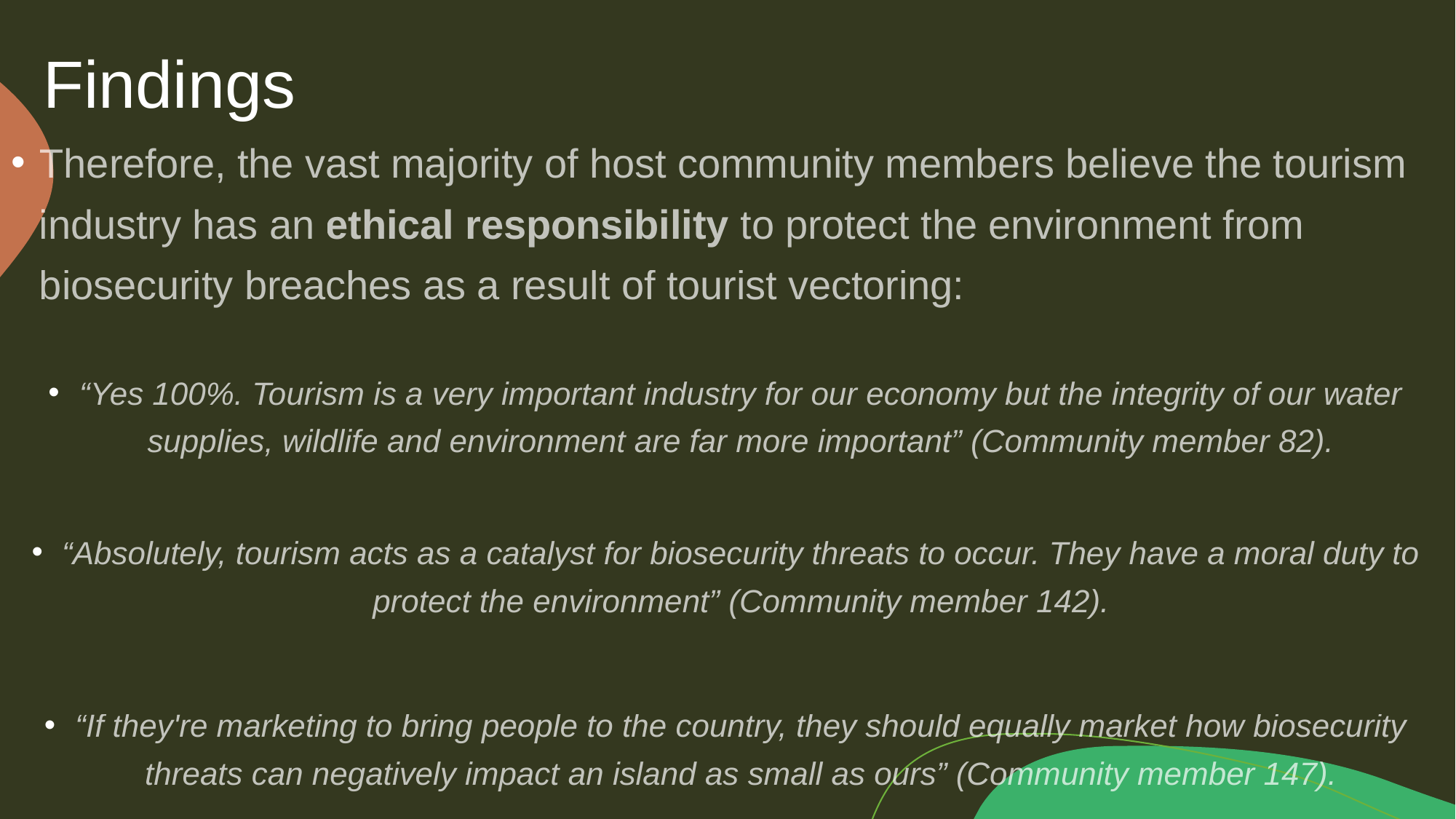

# Findings
Therefore, the vast majority of host community members believe the tourism industry has an ethical responsibility to protect the environment from biosecurity breaches as a result of tourist vectoring:

“Yes 100%. Tourism is a very important industry for our economy but the integrity of our water supplies, wildlife and environment are far more important” (Community member 82).

“Absolutely, tourism acts as a catalyst for biosecurity threats to occur. They have a moral duty to protect the environment” (Community member 142).

“If they're marketing to bring people to the country, they should equally market how biosecurity threats can negatively impact an island as small as ours” (Community member 147).